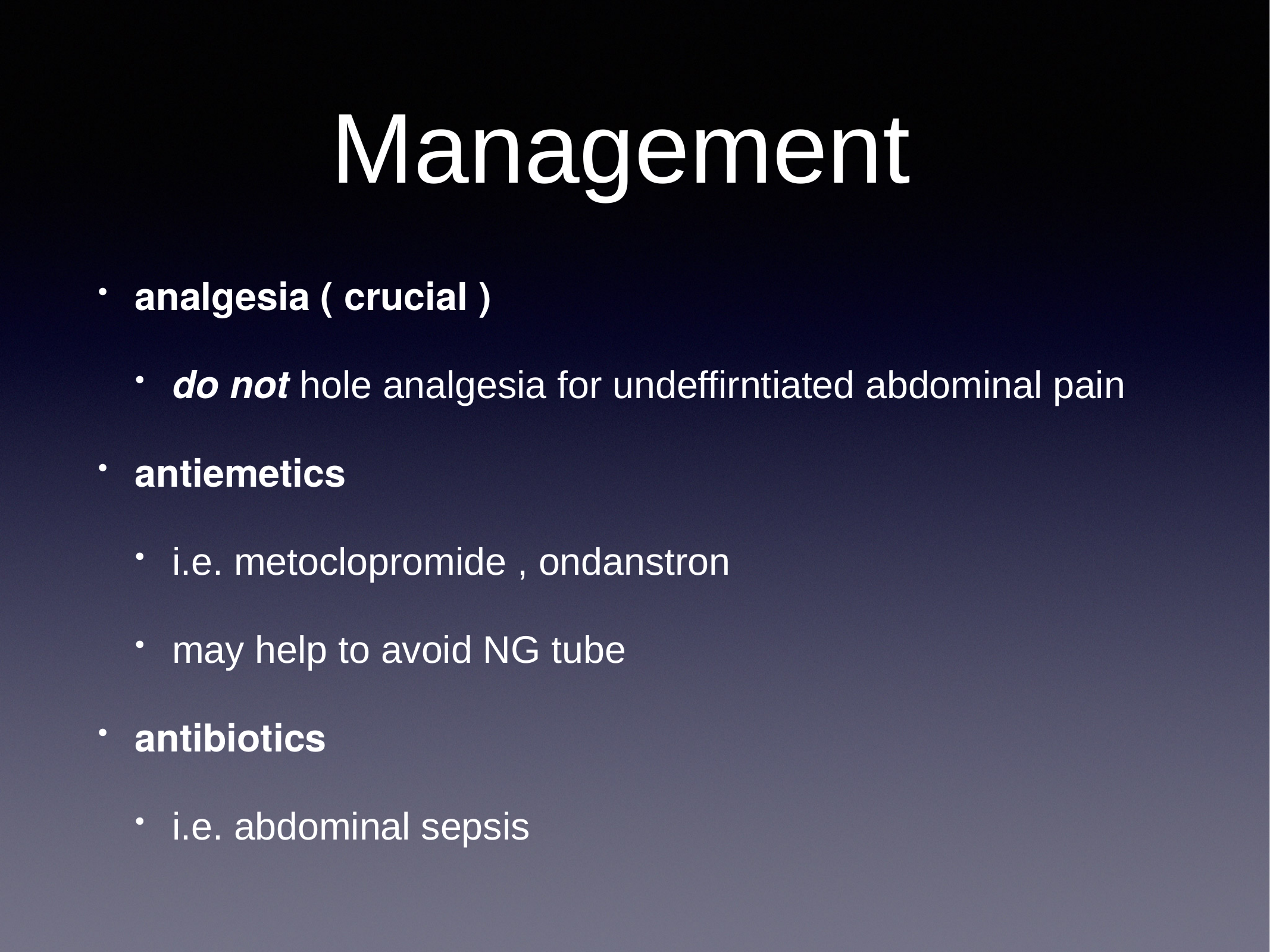

# Management
analgesia ( crucial )
do not hole analgesia for undeffirntiated abdominal pain
antiemetics
i.e. metoclopromide , ondanstron
may help to avoid NG tube
antibiotics
i.e. abdominal sepsis